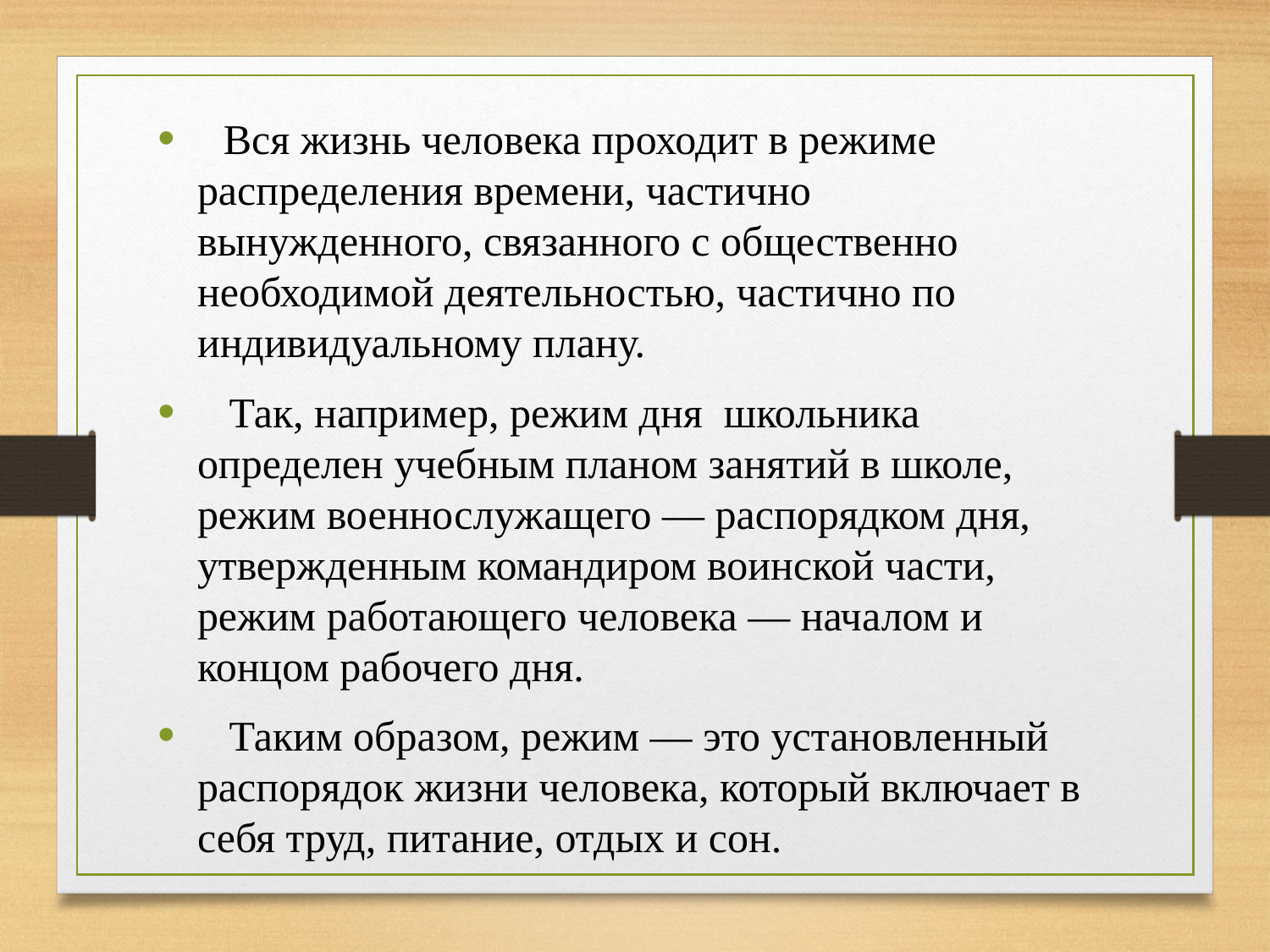

Вся жизнь человека проходит в режиме распределения времени, частично вынужденного, связанного с общественно необходимой деятельностью, частично по индивидуальному плану.
   Так, например, режим дня  школьника определен учебным планом занятий в школе, режим военнослужащего — распорядком дня, утвержденным командиром воинской части, режим работающего человека — началом и концом рабочего дня.
   Таким образом, режим — это установленный распорядок жизни человека, который включает в себя труд, питание, отдых и сон.